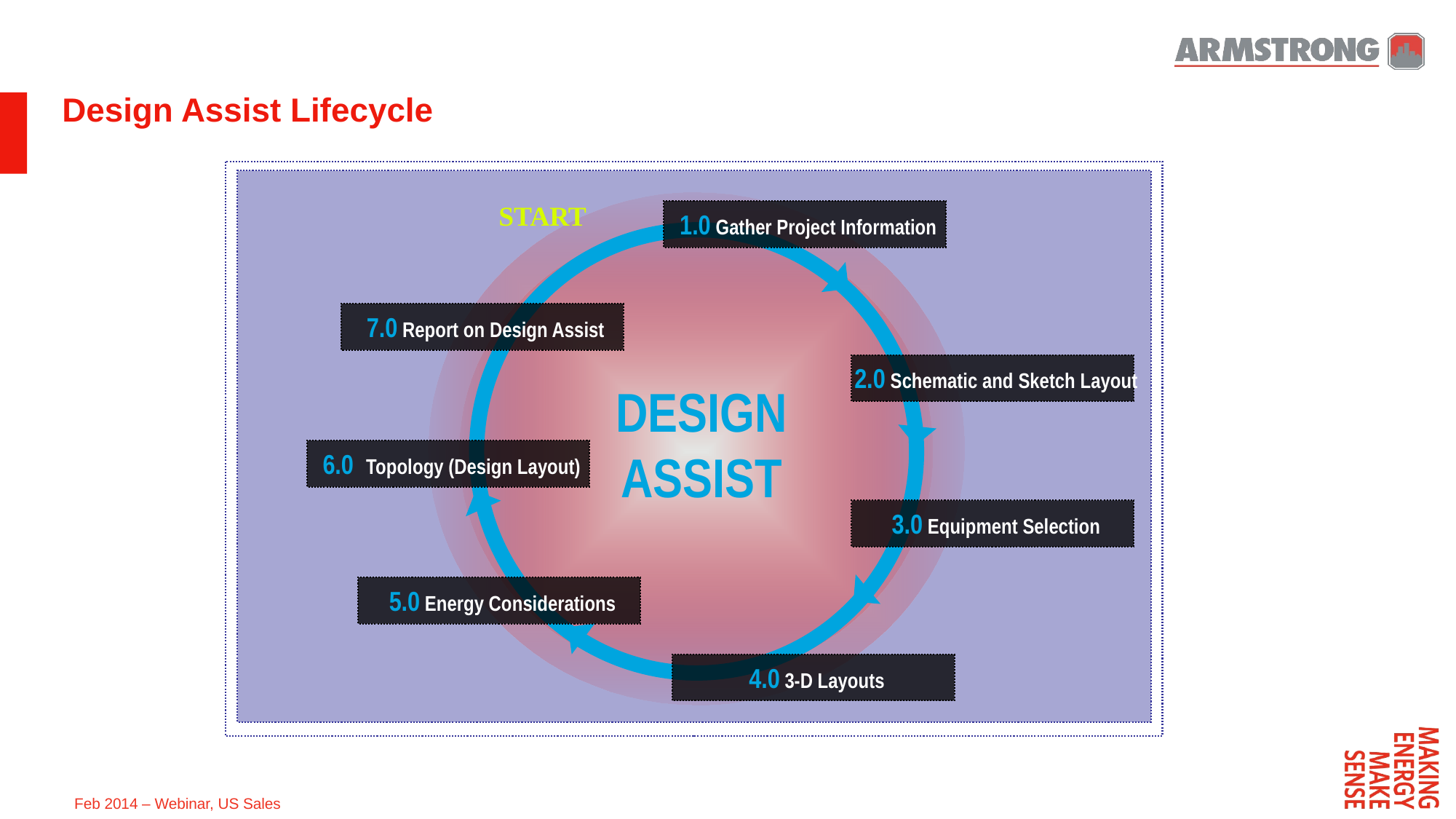

# Design Assist Lifecycle

START

1.0 Gather Project Information

7.0 Report on Design Assist

2.0 Schematic and Sketch Layout
DESIGN ASSIST

6.0  Topology (Design Layout)

3.0 Equipment Selection

5.0 Energy Considerations

4.0 3-D Layouts